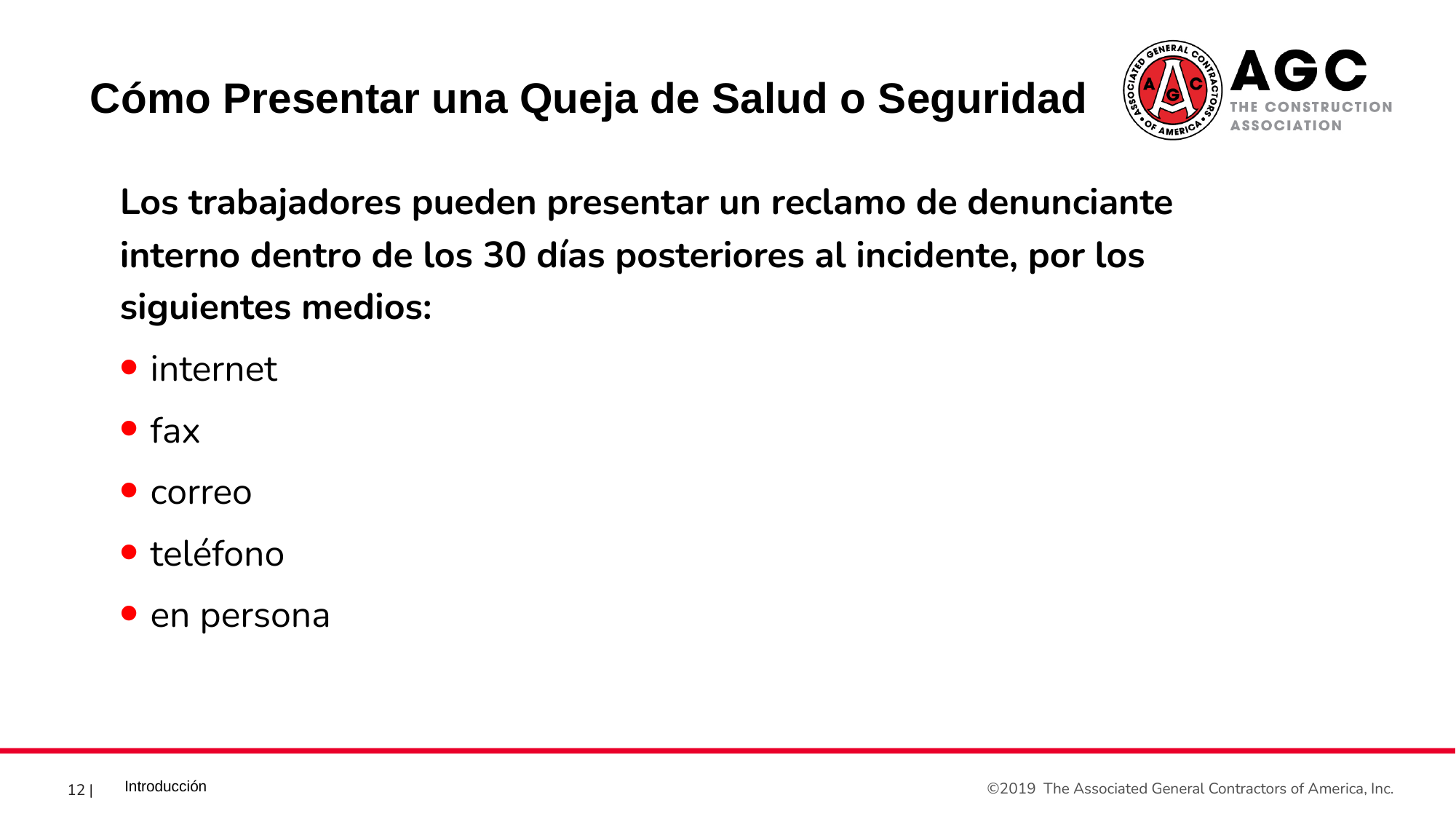

Cómo Presentar una Queja de Salud o Seguridad
Los trabajadores pueden presentar un reclamo de denunciante interno dentro de los 30 días posteriores al incidente, por los siguientes medios:
internet
fax
correo
teléfono
en persona
Introducción